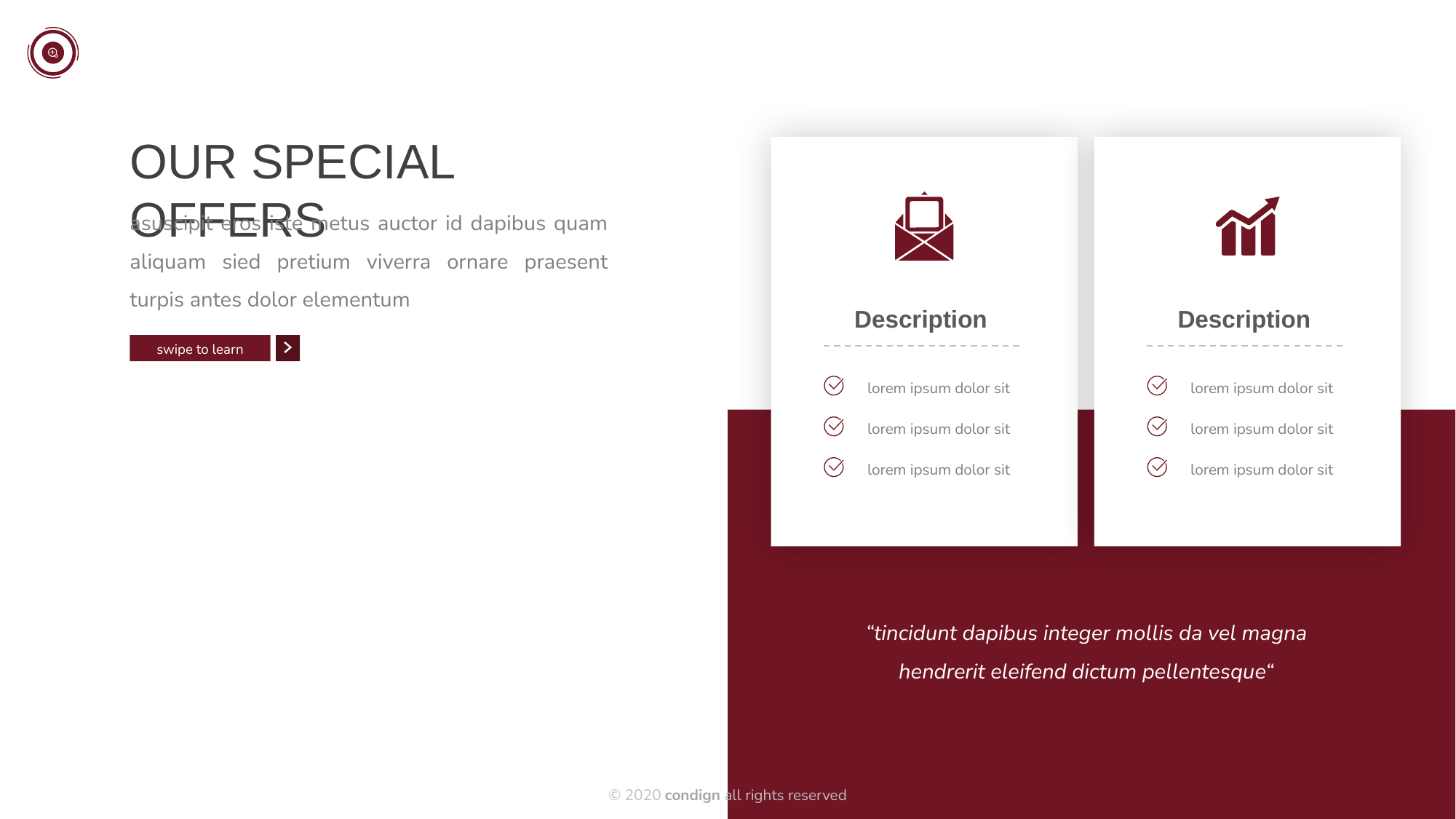

OUR SPECIAL OFFERS

asuscipit eros iste metus auctor id dapibus quam aliquam sied pretium viverra ornare praesent turpis antes dolor elementum
Description
Description
swipe to learn

lorem ipsum dolor sit
lorem ipsum dolor sit

lorem ipsum dolor sit
lorem ipsum dolor sit

lorem ipsum dolor sit
lorem ipsum dolor sit

“tincidunt dapibus integer mollis da vel magna hendrerit eleifend dictum pellentesque“
© 2020 condign all rights reserved